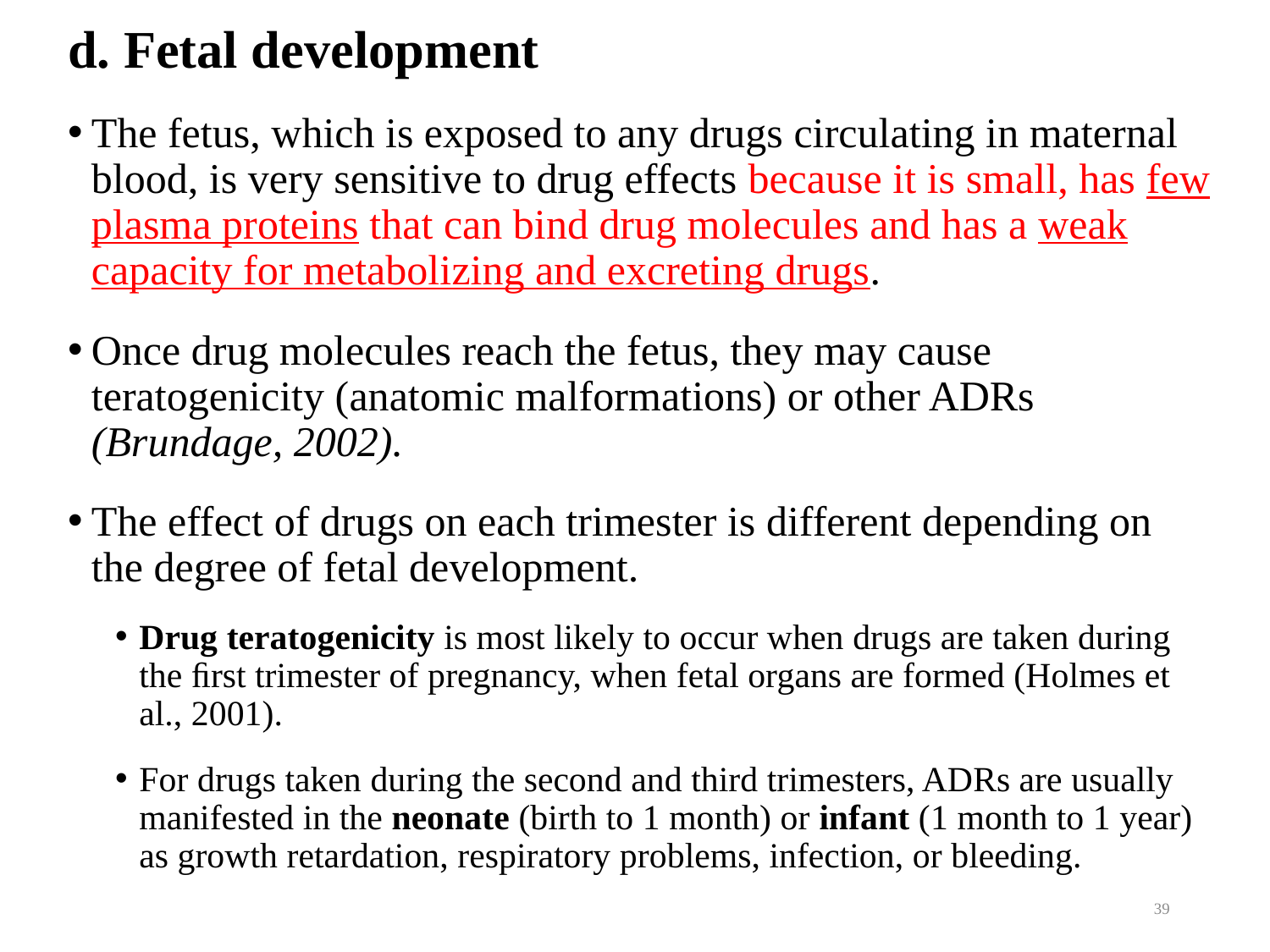

d. Fetal development
The fetus, which is exposed to any drugs circulating in maternal blood, is very sensitive to drug effects because it is small, has few plasma proteins that can bind drug molecules and has a weak capacity for metabolizing and excreting drugs.
Once drug molecules reach the fetus, they may cause teratogenicity (anatomic malformations) or other ADRs (Brundage, 2002).
The effect of drugs on each trimester is different depending on the degree of fetal development.
Drug teratogenicity is most likely to occur when drugs are taken during the ﬁrst trimester of pregnancy, when fetal organs are formed (Holmes et al., 2001).
For drugs taken during the second and third trimesters, ADRs are usually manifested in the neonate (birth to 1 month) or infant (1 month to 1 year) as growth retardation, respiratory problems, infection, or bleeding.
39